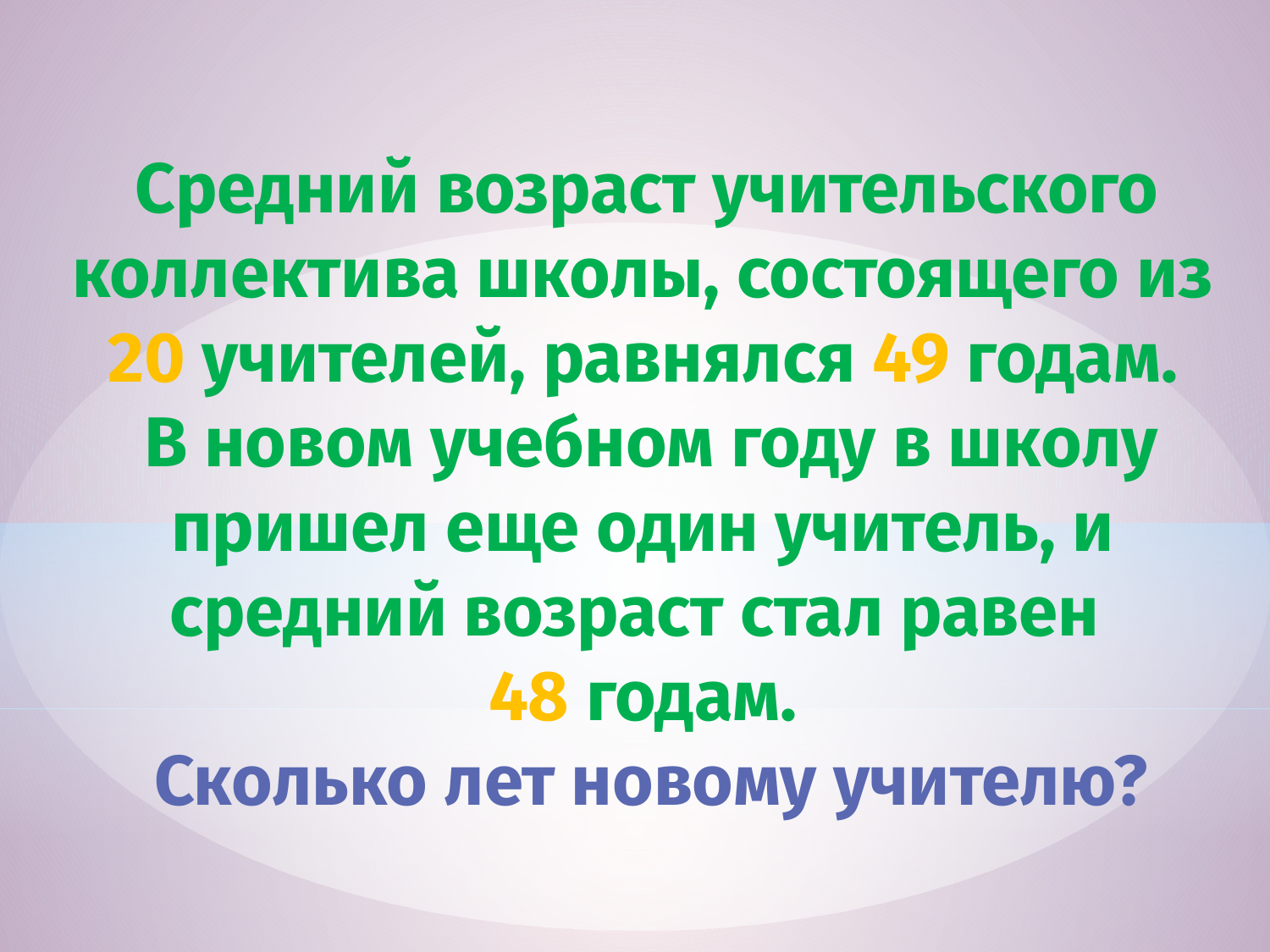

Средний возраст учительского коллектива школы, состоящего из 20 учителей, равнялся 49 годам.
 В новом учебном году в школу пришел еще один учитель, и средний возраст стал равен
48 годам.
 Сколько лет новому учителю?